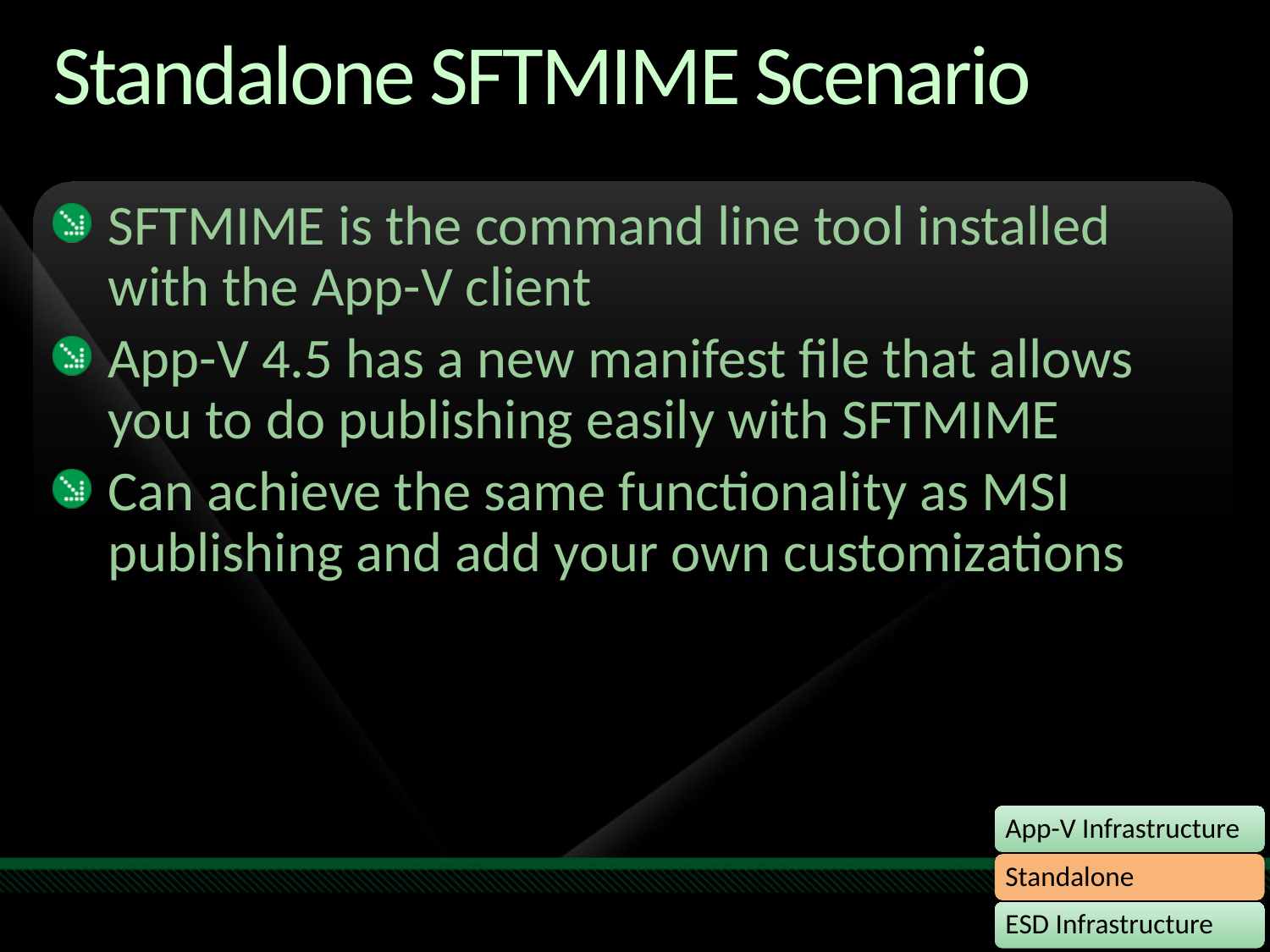

# Standalone SFTMIME Scenario

SFTMIME is the command line tool installed with the App-V client
App-V 4.5 has a new manifest file that allows you to do publishing easily with SFTMIME
Can achieve the same functionality as MSI publishing and add your own customizations
App-V Infrastructure
Standalone
ESD Infrastructure